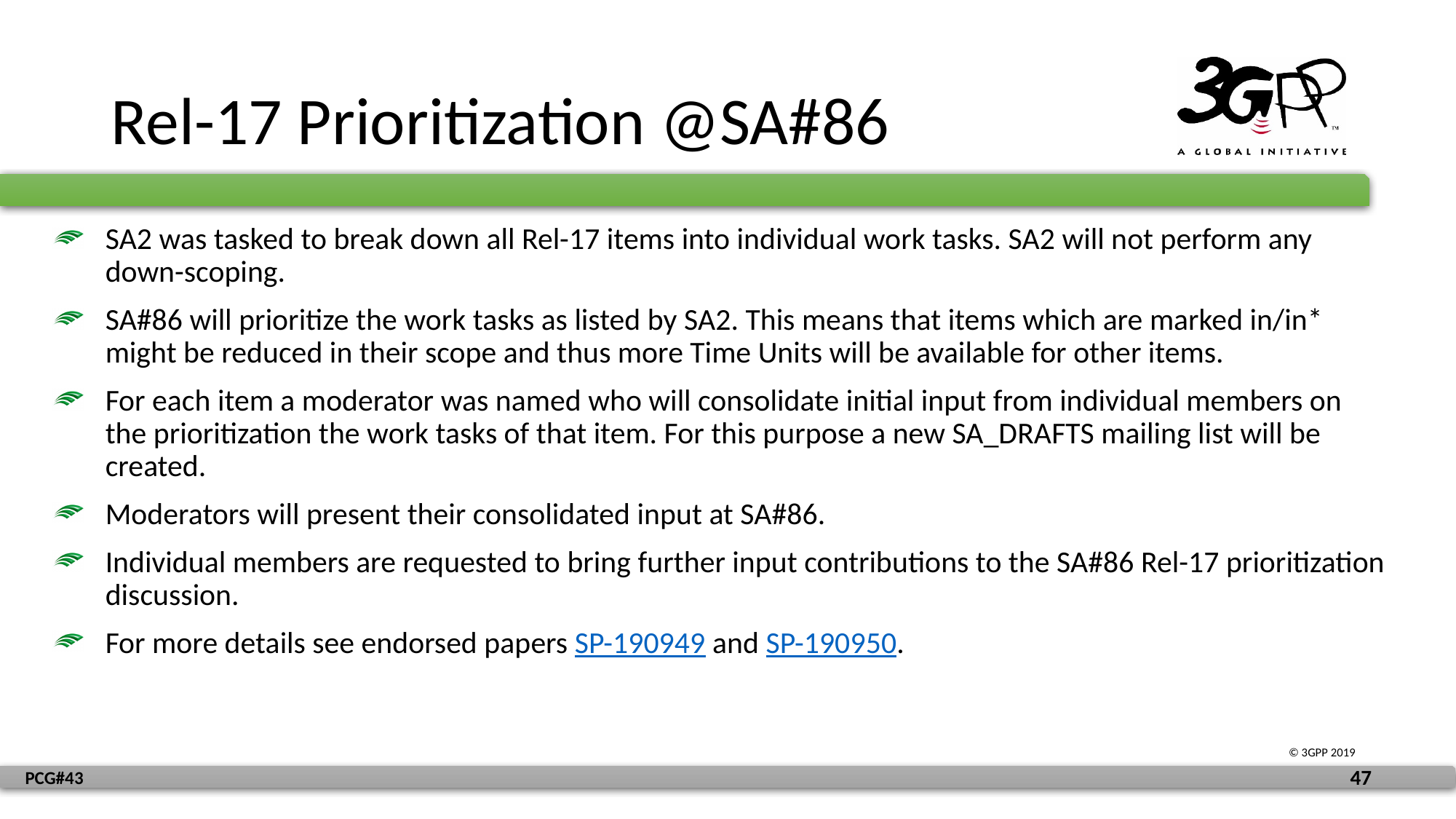

# Rel-17 Prioritization @SA#86
SA2 was tasked to break down all Rel-17 items into individual work tasks. SA2 will not perform any down-scoping.
SA#86 will prioritize the work tasks as listed by SA2. This means that items which are marked in/in* might be reduced in their scope and thus more Time Units will be available for other items.
For each item a moderator was named who will consolidate initial input from individual members on the prioritization the work tasks of that item. For this purpose a new SA_DRAFTS mailing list will be created.
Moderators will present their consolidated input at SA#86.
Individual members are requested to bring further input contributions to the SA#86 Rel-17 prioritization discussion.
For more details see endorsed papers SP-190949 and SP-190950.